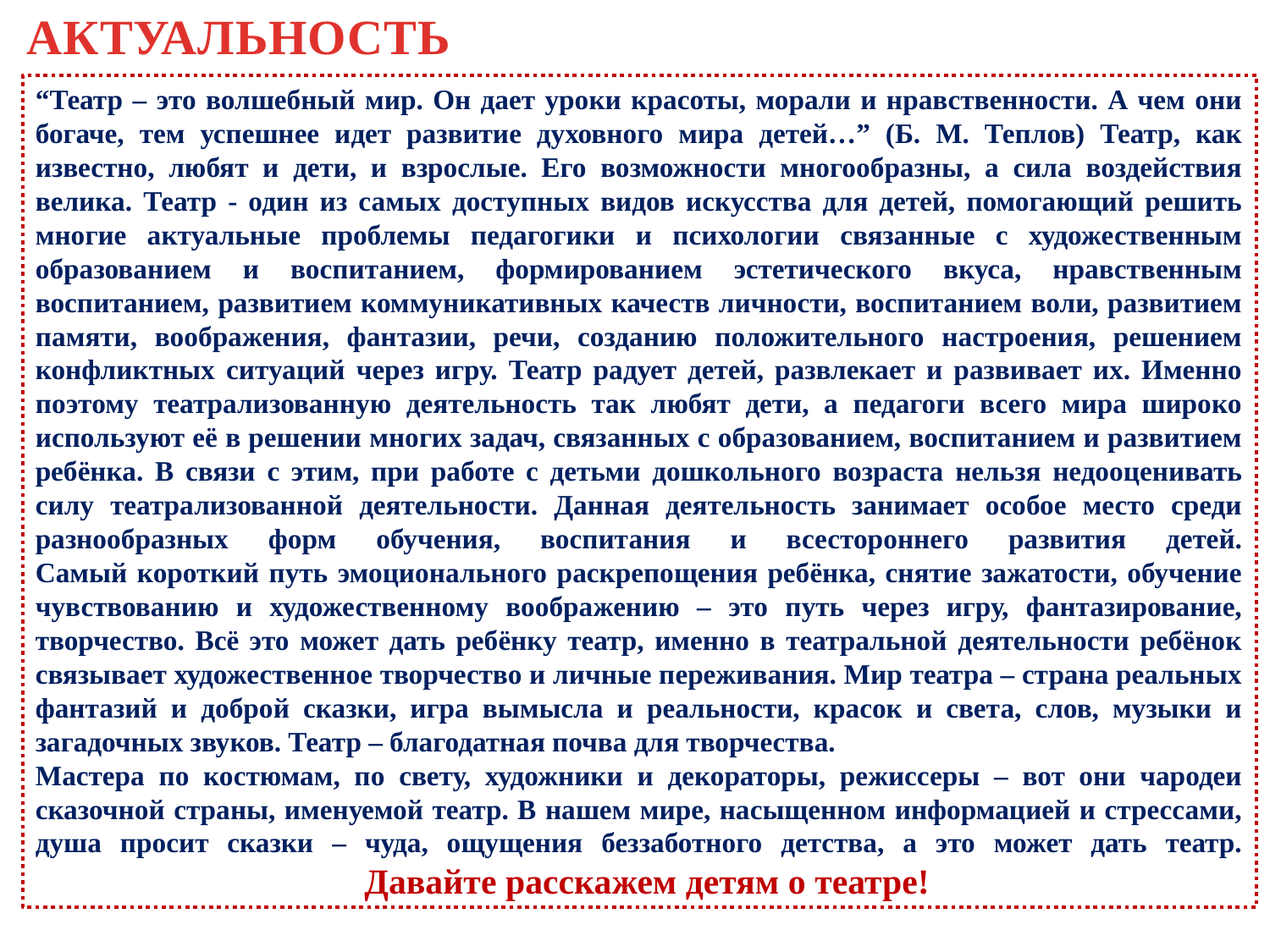

АКТУАЛЬНОСТЬ
“Театр – это волшебный мир. Он дает уроки красоты, морали и нравственности. А чем они богаче, тем успешнее идет развитие духовного мира детей…” (Б. М. Теплов) Театр, как известно, любят и дети, и взрослые. Его возможности многообразны, а сила воздействия велика. Театр - один из самых доступных видов искусства для детей, помогающий решить многие актуальные проблемы педагогики и психологии связанные с художественным образованием и воспитанием, формированием эстетического вкуса, нравственным воспитанием, развитием коммуникативных качеств личности, воспитанием воли, развитием памяти, воображения, фантазии, речи, созданию положительного настроения, решением конфликтных ситуаций через игру. Театр радует детей, развлекает и развивает их. Именно поэтому театрализованную деятельность так любят дети, а педагоги всего мира широко используют её в решении многих задач, связанных с образованием, воспитанием и развитием ребёнка. В связи с этим, при работе с детьми дошкольного возраста нельзя недооценивать силу театрализованной деятельности. Данная деятельность занимает особое место среди разнообразных форм обучения, воспитания и всестороннего развития детей.
Самый короткий путь эмоционального раскрепощения ребёнка, снятие зажатости, обучение чувствованию и художественному воображению – это путь через игру, фантазирование, творчество. Всё это может дать ребёнку театр, именно в театральной деятельности ребёнок связывает художественное творчество и личные переживания. Мир театра – страна реальных фантазий и доброй сказки, игра вымысла и реальности, красок и света, слов, музыки и загадочных звуков. Театр – благодатная почва для творчества.
Мастера по костюмам, по свету, художники и декораторы, режиссеры – вот они чародеи сказочной страны, именуемой театр. В нашем мире, насыщенном информацией и стрессами, душа просит сказки – чуда, ощущения беззаботного детства, а это может дать театр.
                                          Давайте расскажем детям о театре!